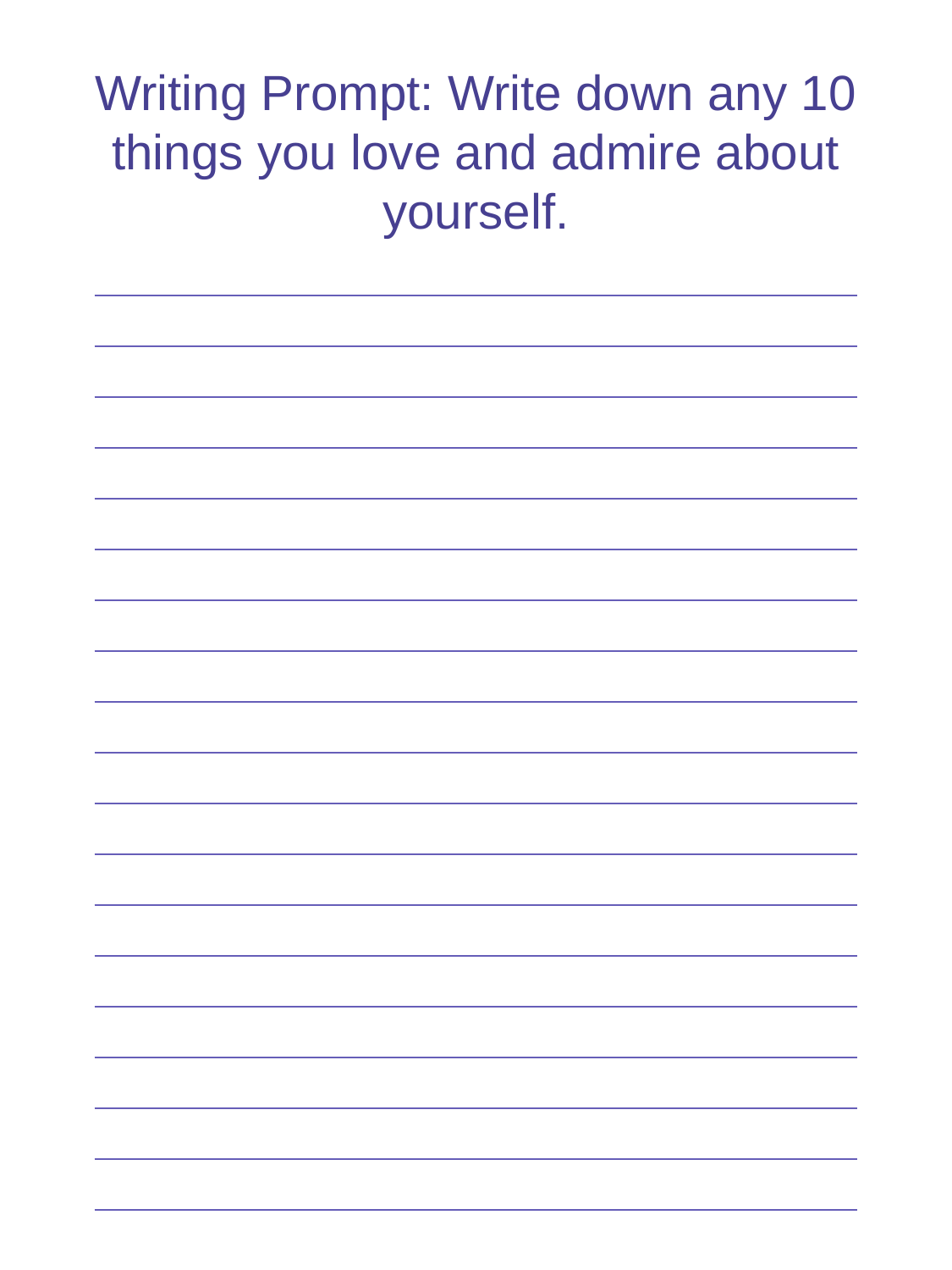

Writing Prompt: Write down any 10 things you love and admire about yourself.
|  |
| --- |
|  |
|  |
|  |
|  |
|  |
|  |
|  |
|  |
|  |
|  |
|  |
|  |
|  |
|  |
|  |
|  |
|  |